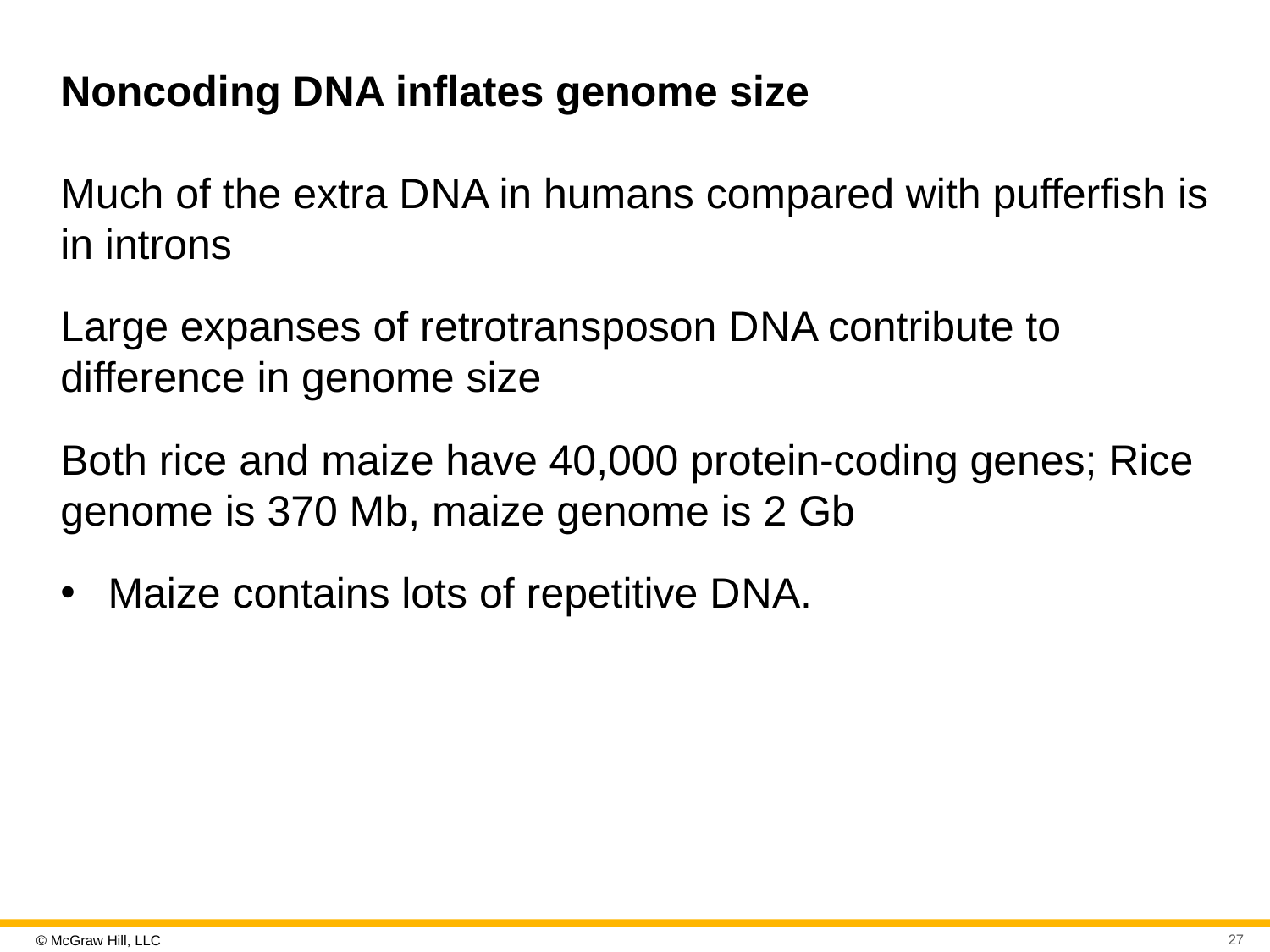

# Noncoding D N A inflates genome size
Much of the extra D N A in humans compared with pufferfish is in introns
Large expanses of retrotransposon D N A contribute to difference in genome size
Both rice and maize have 40,000 protein-coding genes; Rice genome is 370 Mb, maize genome is 2 Gb
Maize contains lots of repetitive D N A.
27